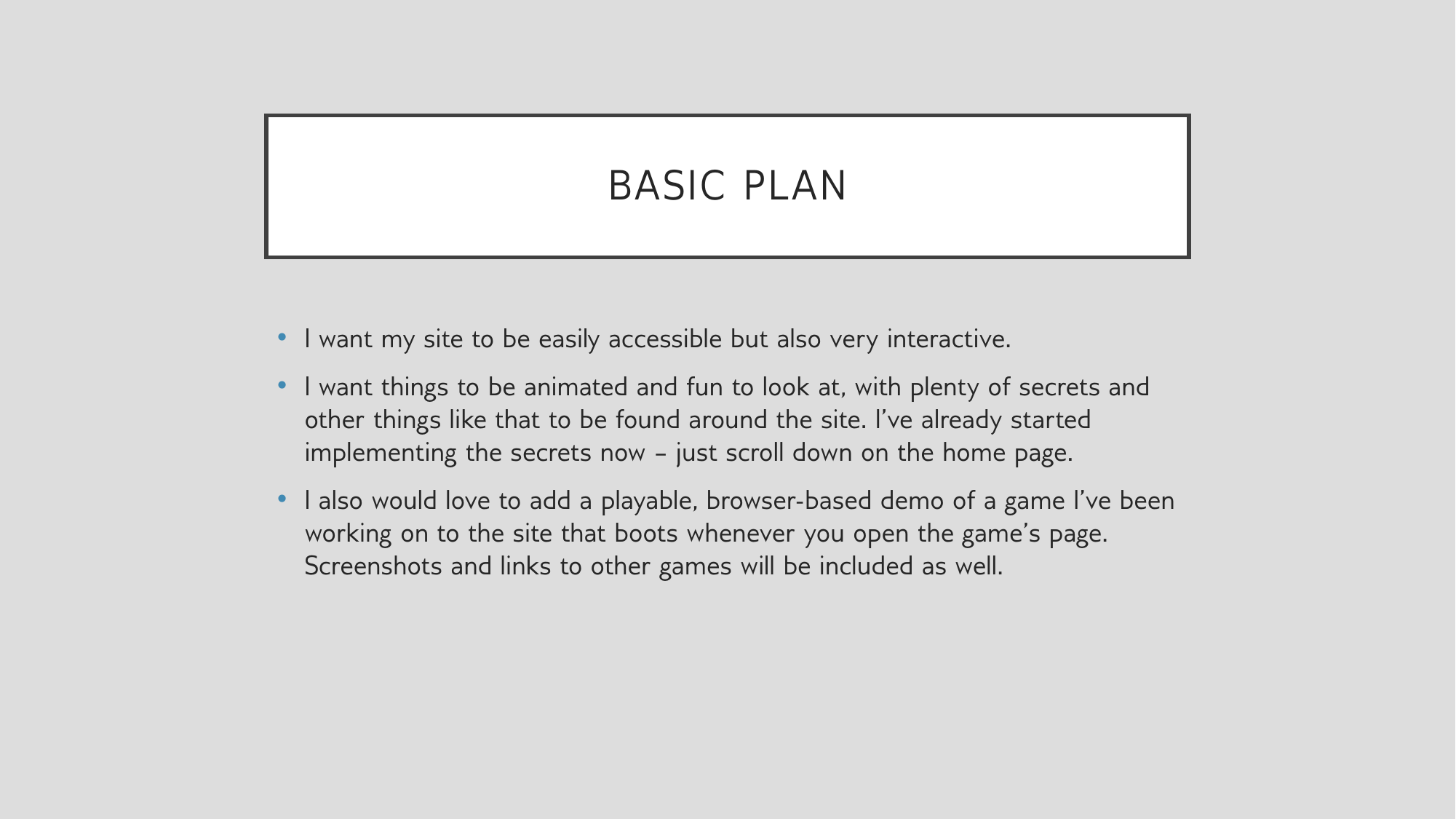

# BASIC PLAN
I want my site to be easily accessible but also very interactive.
I want things to be animated and fun to look at, with plenty of secrets and other things like that to be found around the site. I’ve already started implementing the secrets now – just scroll down on the home page.
I also would love to add a playable, browser-based demo of a game I’ve been working on to the site that boots whenever you open the game’s page. Screenshots and links to other games will be included as well.